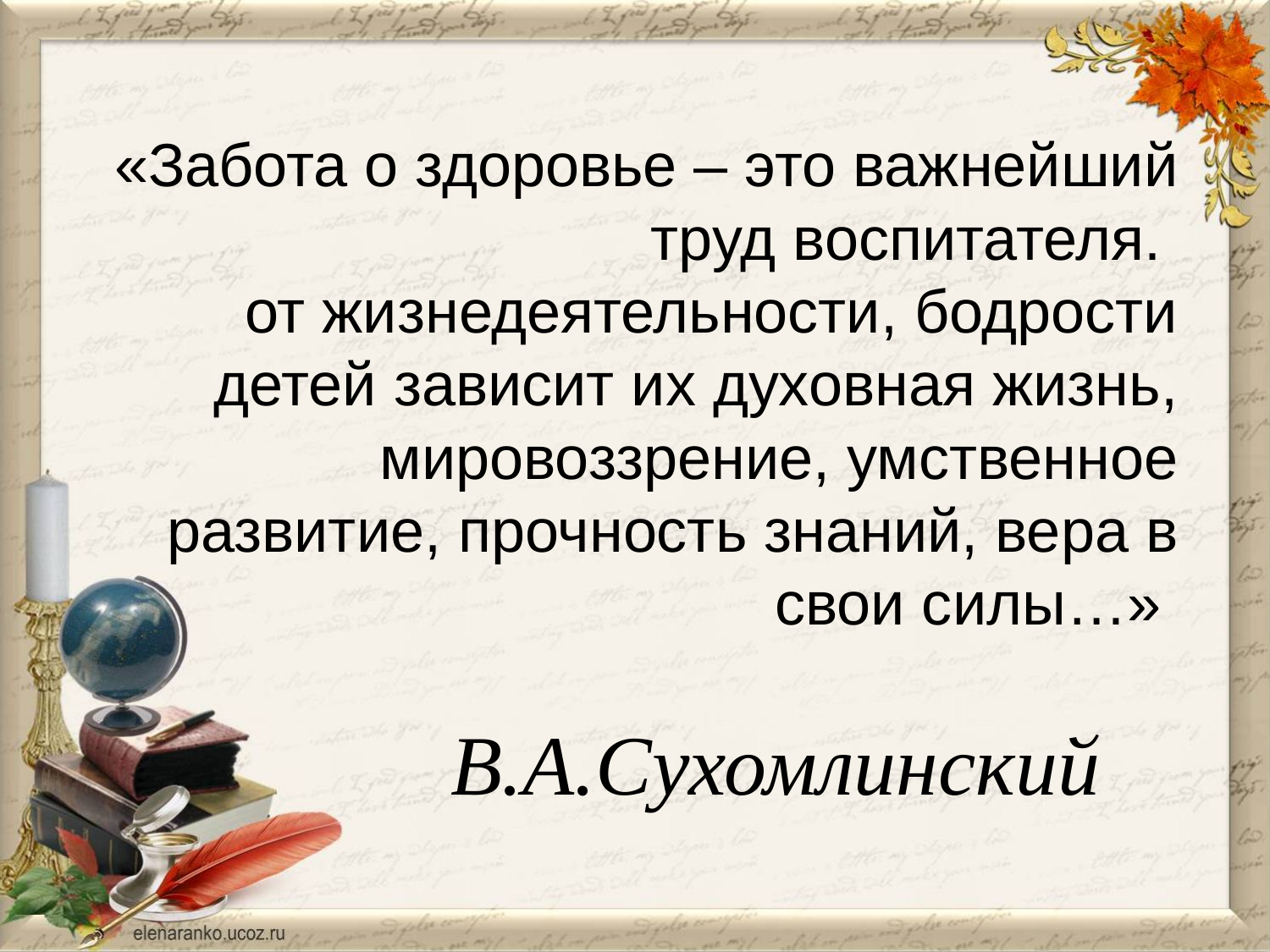

# «Забота о здоровье – это важнейший труд воспитателя. от жизнедеятельности, бодрости детей зависит их духовная жизнь, мировоззрение, умственное развитие, прочность знаний, вера в свои силы…»
В.А.Сухомлинский